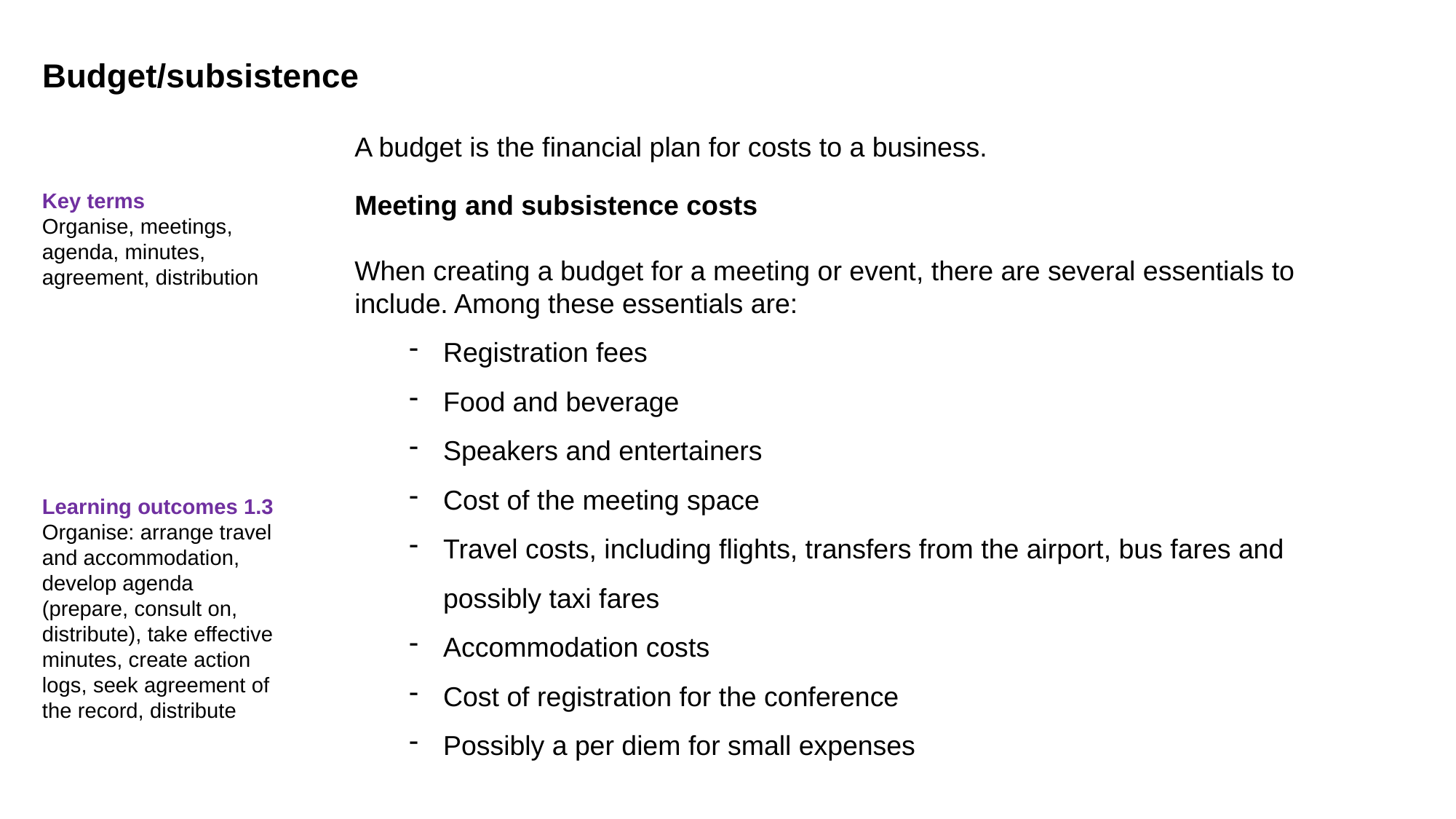

Budget/subsistence
A budget is the financial plan for costs to a business.
Key terms
Organise, meetings, agenda, minutes, agreement, distribution

Learning outcomes 1.3
Organise: arrange travel and accommodation, develop agenda (prepare, consult on, distribute), take effective minutes, create action logs, seek agreement of the record, distribute

Meeting and subsistence costs

When creating a budget for a meeting or event, there are several essentials to include. Among these essentials are:
Registration fees
Food and beverage
Speakers and entertainers
Cost of the meeting space
Travel costs, including flights, transfers from the airport, bus fares and possibly taxi fares
Accommodation costs
Cost of registration for the conference
Possibly a per diem for small expenses